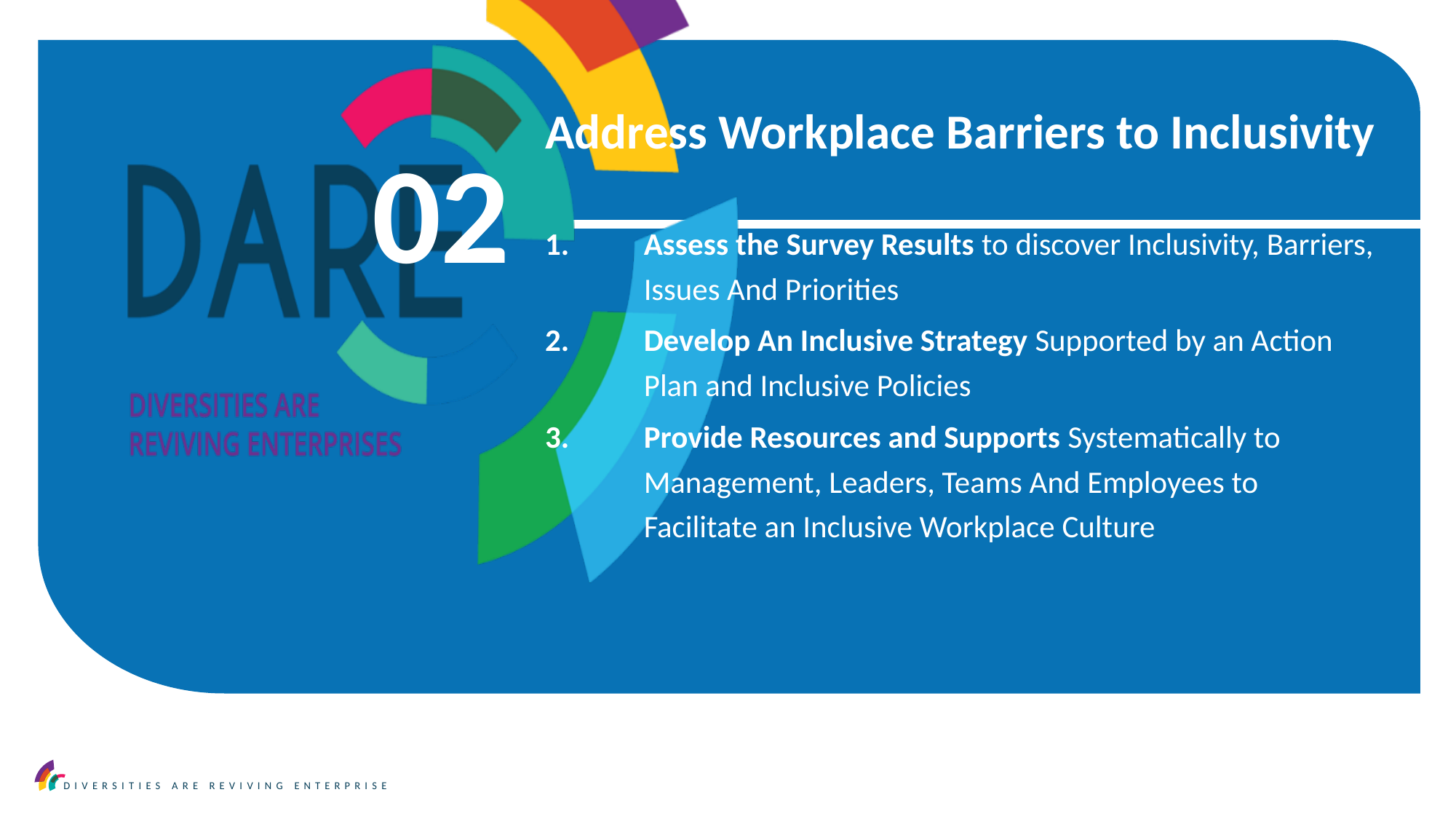

Address Workplace Barriers to Inclusivity

Assess the Survey Results to discover Inclusivity, Barriers, Issues And Priorities
Develop An Inclusive Strategy Supported by an Action Plan and Inclusive Policies
Provide Resources and Supports Systematically to Management, Leaders, Teams And Employees to Facilitate an Inclusive Workplace Culture
02